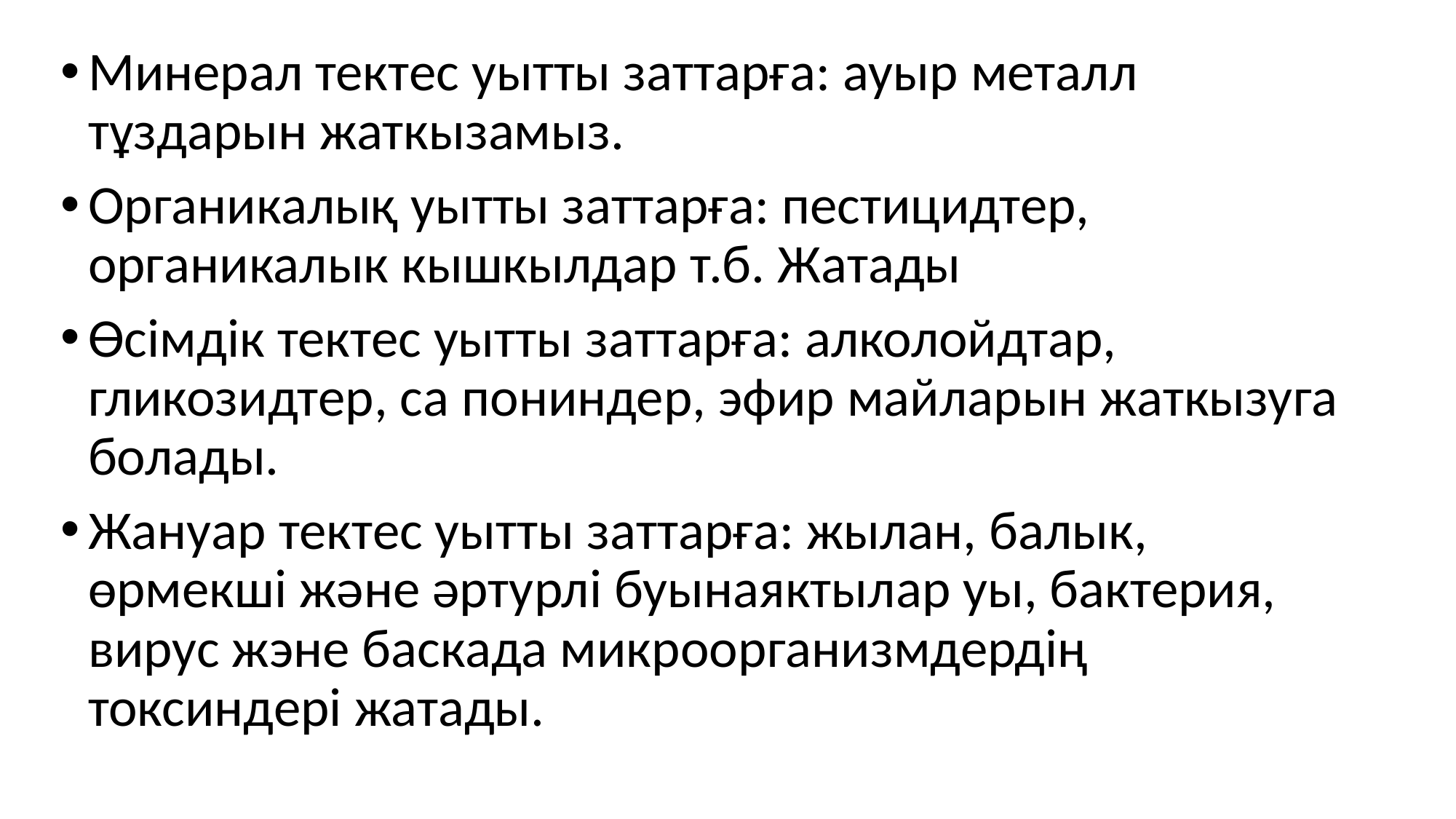

Минерал тектес уытты заттарға: ауыр металл тұздарын жаткызамыз.
Органикалық уытты заттарға: пестицидтер, органикалык кышкылдар т.б. Жатады
Өсімдік тектес уытты заттарға: алколойдтар, гликозидтер, са­ пониндер, эфир майларын жаткызуга болады.
Жануар тектес уытты заттарға: жылан, балык, өрмекші және әртурлі буынаяктылар уы, бактерия, вирус жэне баскада микроор­ганизмдердің токсиндері жатады.